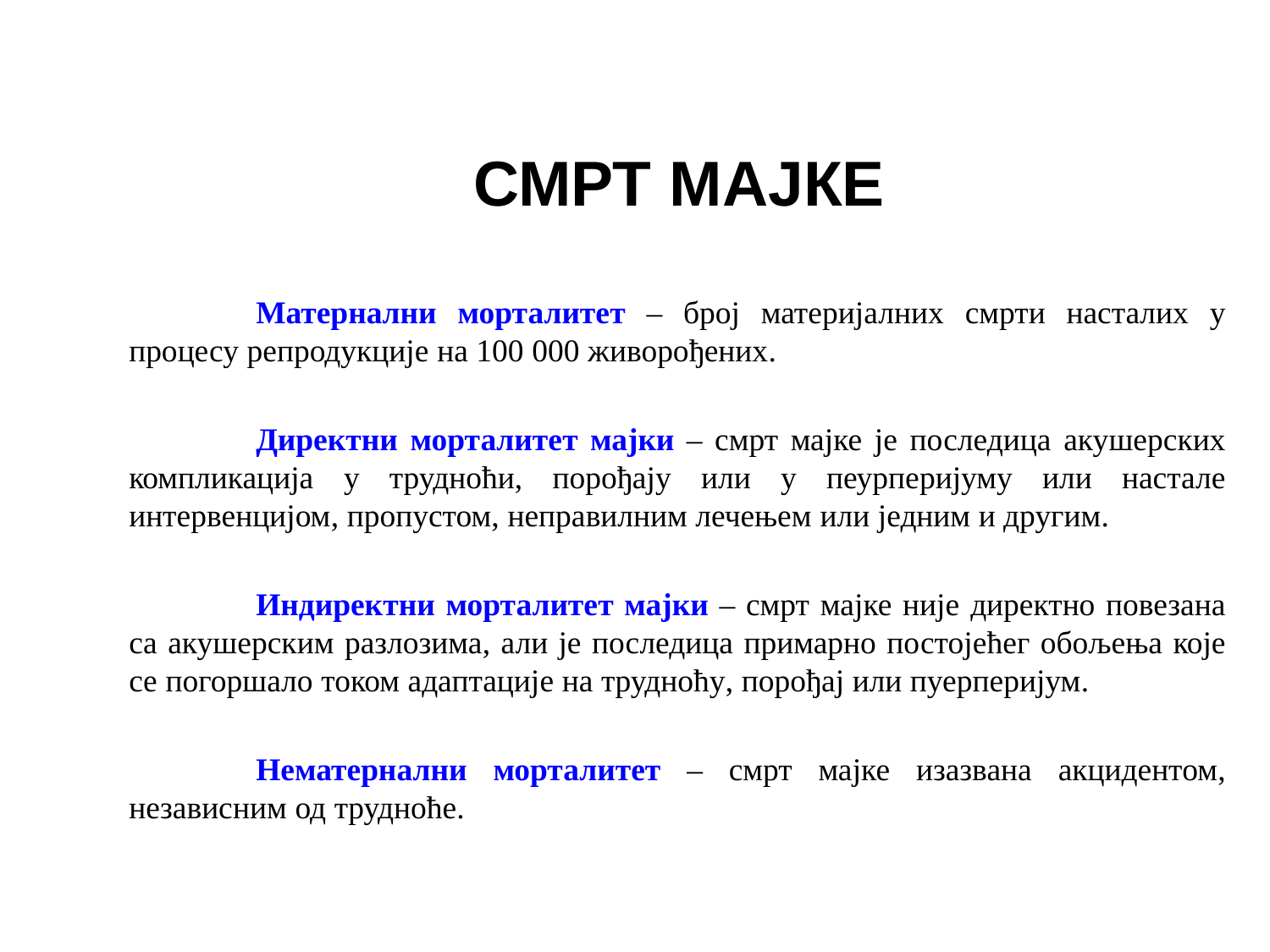

# СМРТ МАЈКЕ
	Матернални морталитет – број материјалних смрти насталих у процесу репродукције на 100 000 живорођених.

	Директни морталитет мајки – смрт мајке је последица акушерских компликација у трудноћи, порођају или у пеурперијуму или настале интервенцијом, пропустом, неправилним лечењем или једним и другим.

	Индиректни морталитет мајки – смрт мајке није директно повезана са акушерским разлозима, али је последица примарно постојећег обољења које се погоршало током адаптације на трудноћу, порођај или пуерперијум.

	Нематернални морталитет – смрт мајке изазвана акцидентом, независним од трудноће.